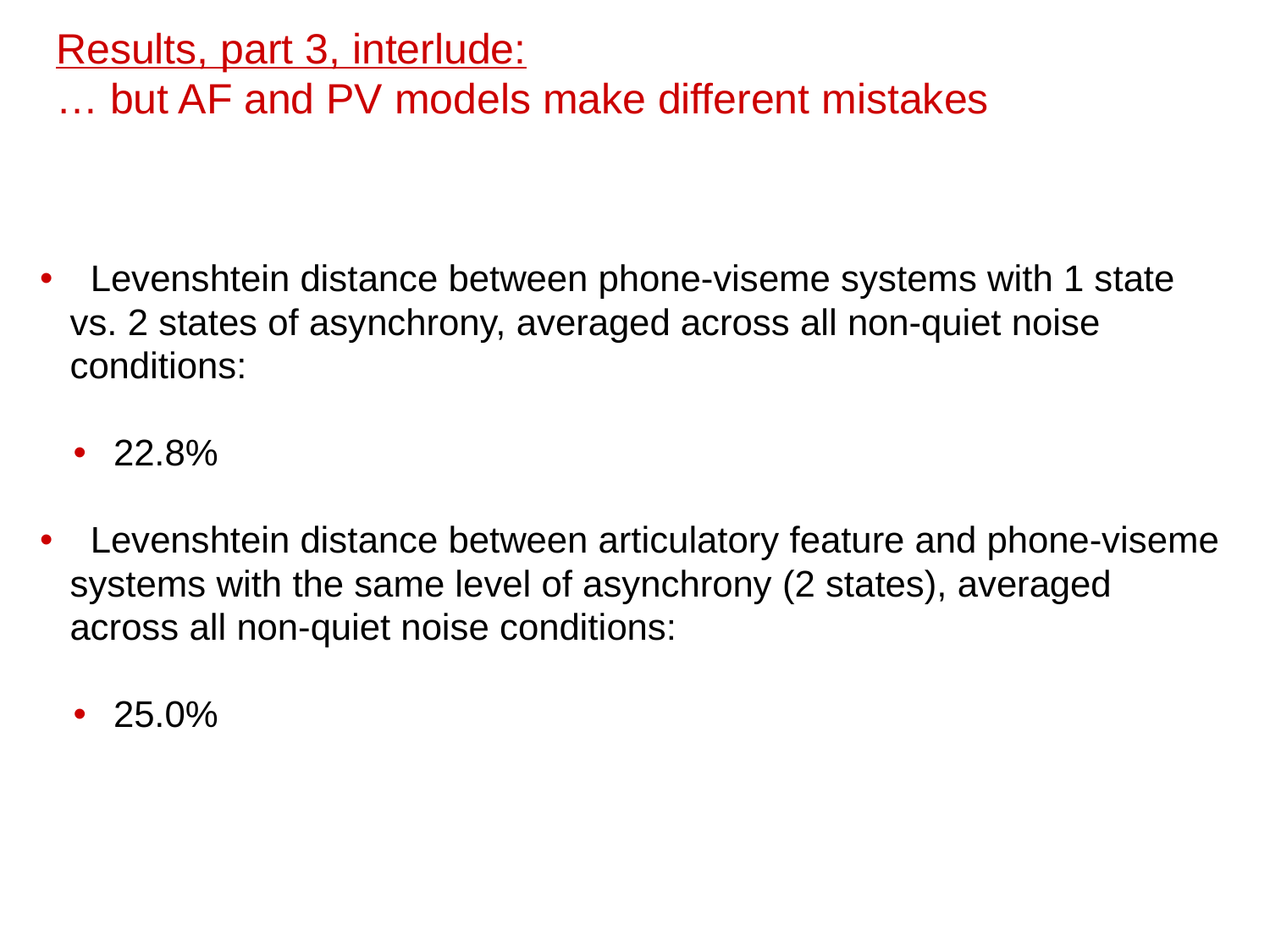

# Results, part 3, interlude: … but AF and PV models make different mistakes

  Levenshtein distance between phone-viseme systems with 1 state vs. 2 states of asynchrony, averaged across all non-quiet noise conditions:

 22.8%

  Levenshtein distance between articulatory feature and phone-viseme systems with the same level of asynchrony (2 states), averaged across all non-quiet noise conditions:

 25.0%